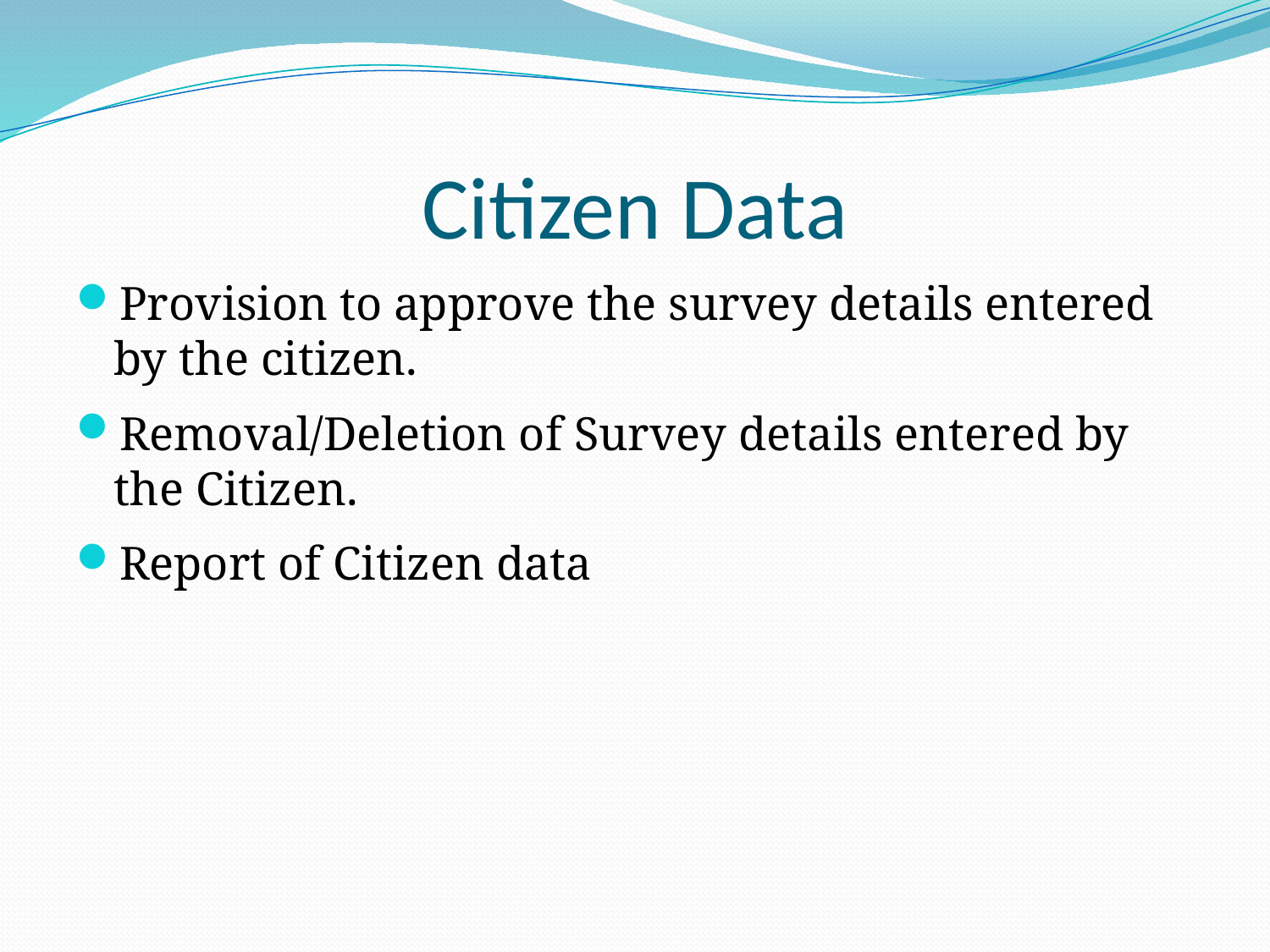

# Citizen Data
Provision to approve the survey details entered by the citizen.
Removal/Deletion of Survey details entered by the Citizen.
Report of Citizen data